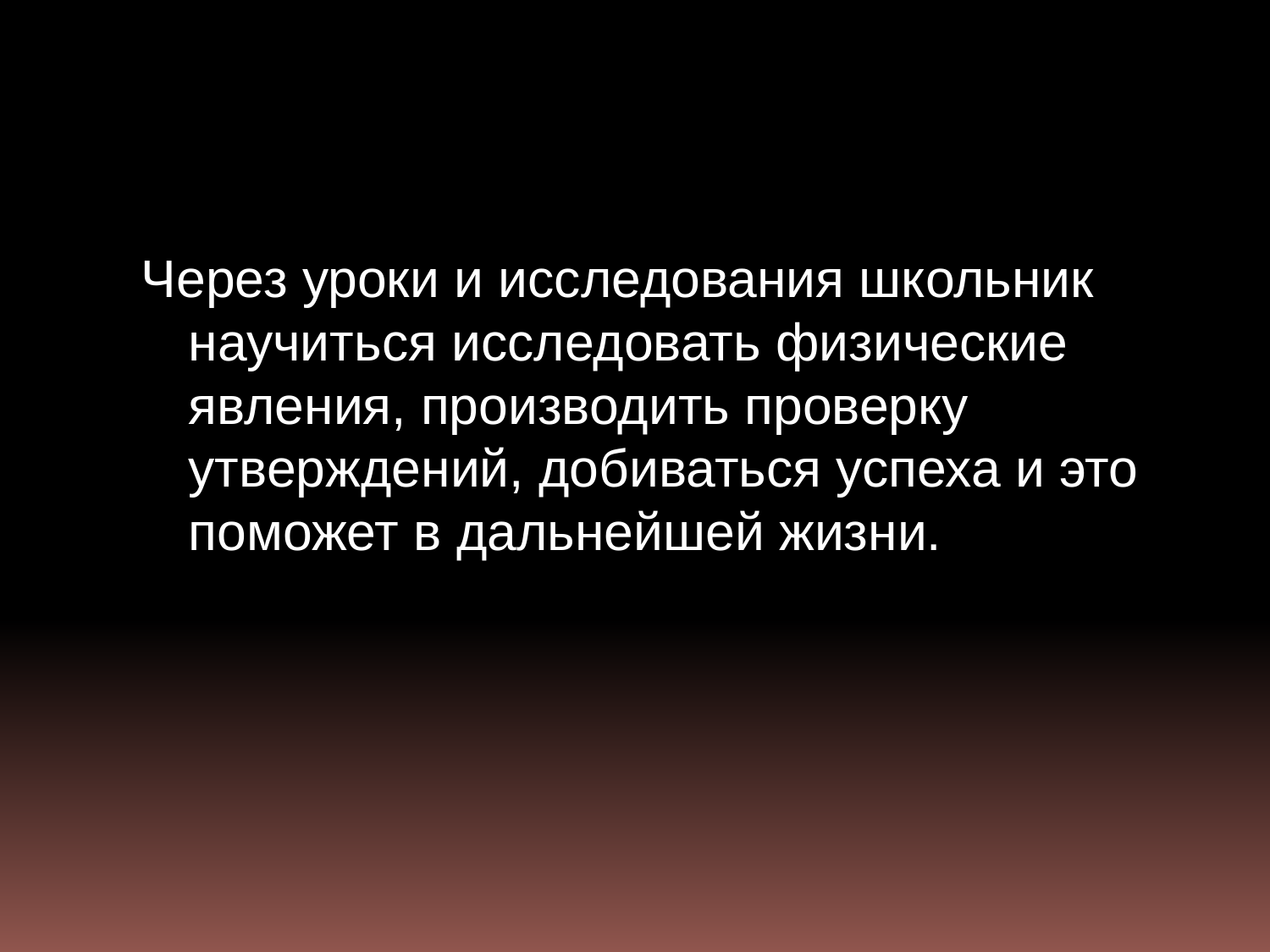

#
Через уроки и исследования школьник научиться исследовать физические явления, производить проверку утверждений, добиваться успеха и это поможет в дальнейшей жизни.